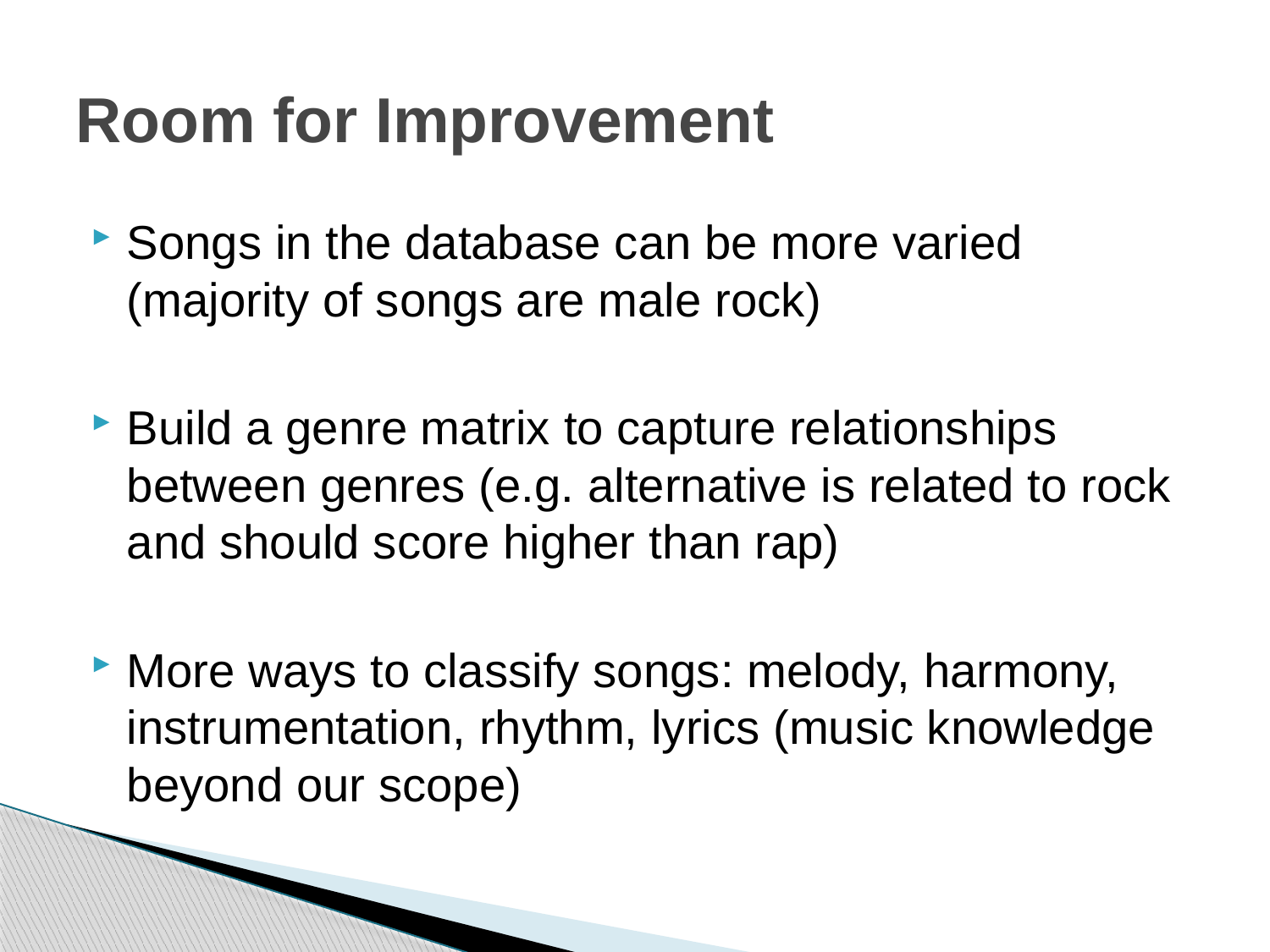

# Room for Improvement
Songs in the database can be more varied (majority of songs are male rock)

Build a genre matrix to capture relationships between genres (e.g. alternative is related to rock and should score higher than rap)

More ways to classify songs: melody, harmony, instrumentation, rhythm, lyrics (music knowledge beyond our scope)